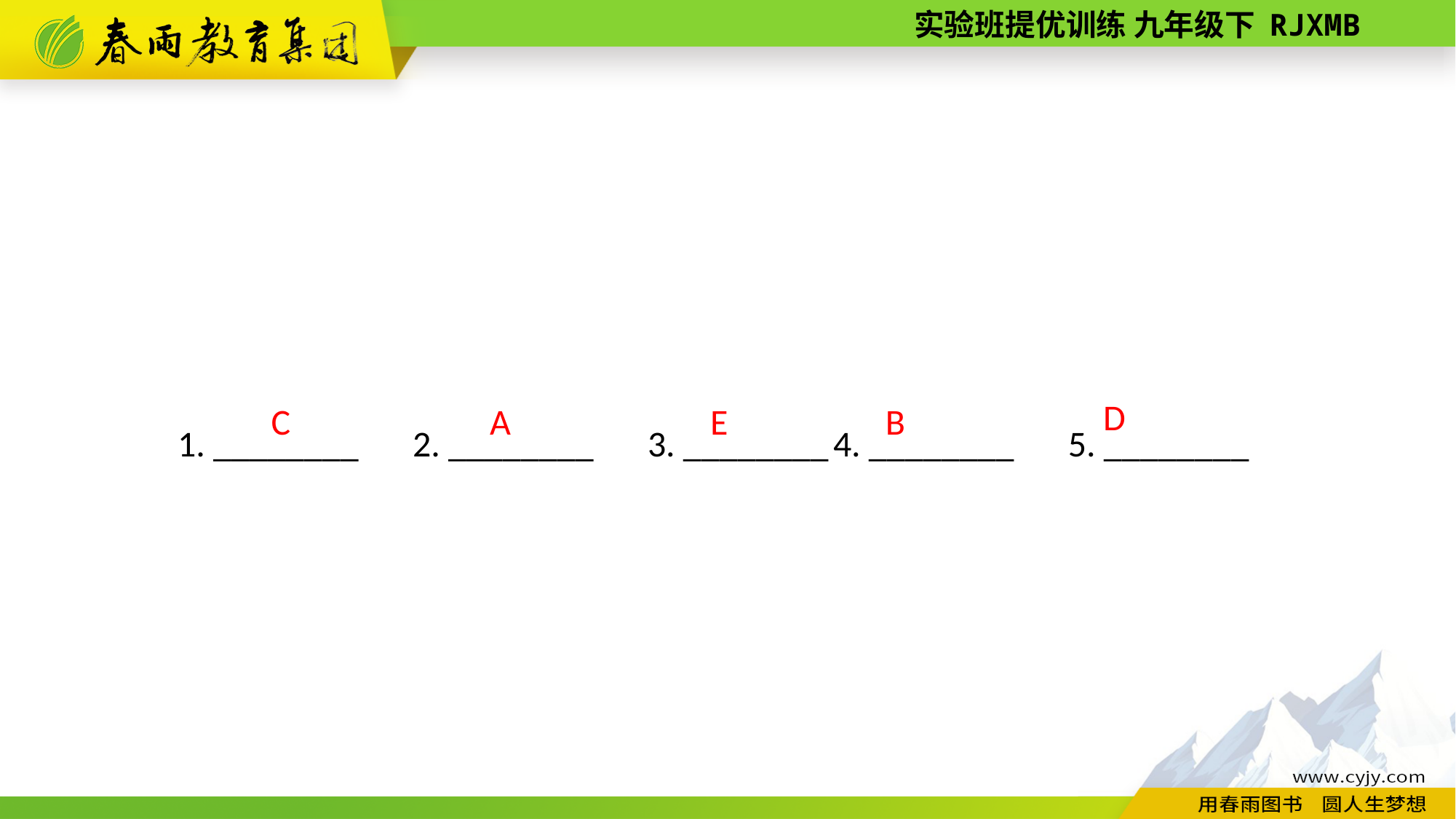

1. ________　2. ________　3. ________ 4. ________　5. ________
 D
E
B
C
A